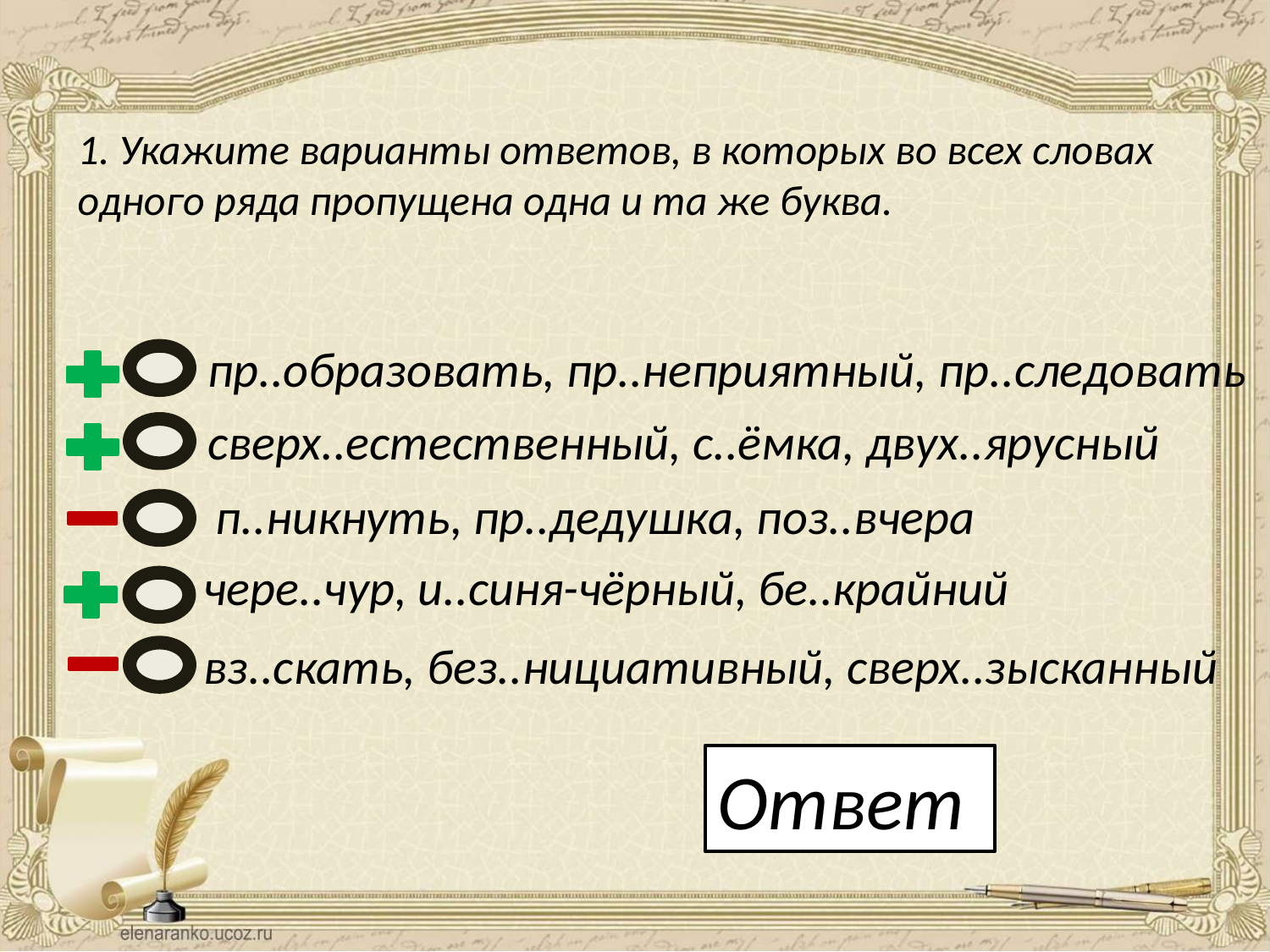

1. Укажите варианты ответов, в которых во всех словах одного ряда пропущена одна и та же буква.
пр..образовать, пр..неприятный, пр..следовать

сверх..естественный, с..ёмка, двух..ярусный

 п..никнуть, пр..дедушка, поз..вчера

чере..чур, и..синя-чёрный, бе..крайний

вз..скать, без..нициативный, сверх..зысканный

Ответ